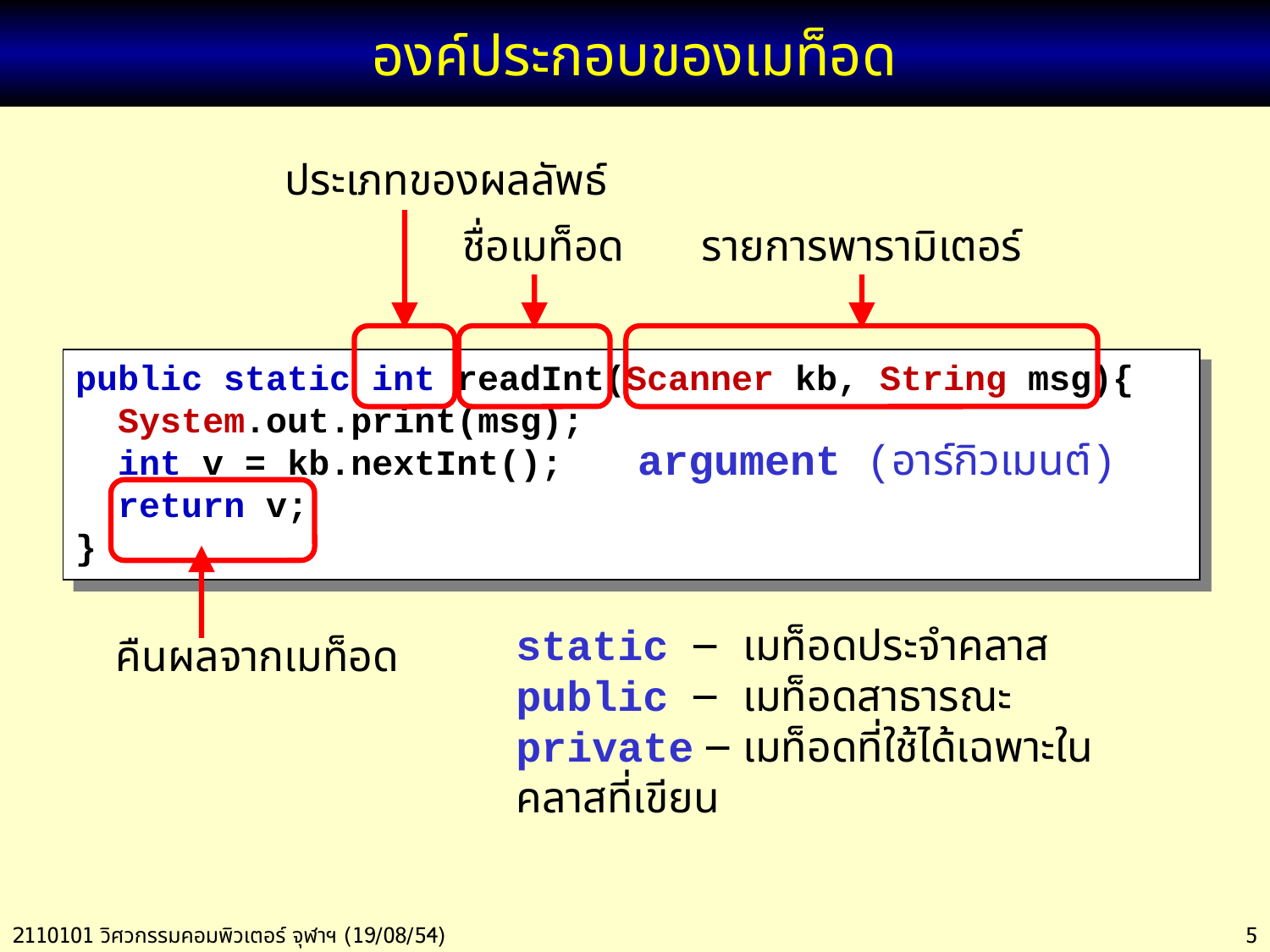

# องค์ประกอบของเมท็อด
ประเภทของผลลัพธ์

ชื่อเมท็อด

รายการพารามิเตอร์

public static int readInt(Scanner kb, String msg){
  System.out.print(msg);
  int v = kb.nextInt();
  return v;
}
argument (อาร์กิวเมนต์)

คืนผลจากเมท็อด
static –  เมท็อดประจำคลาส
public –  เมท็อดสาธารณะ
private – เมท็อดที่ใช้ได้เฉพาะในคลาสที่เขียน